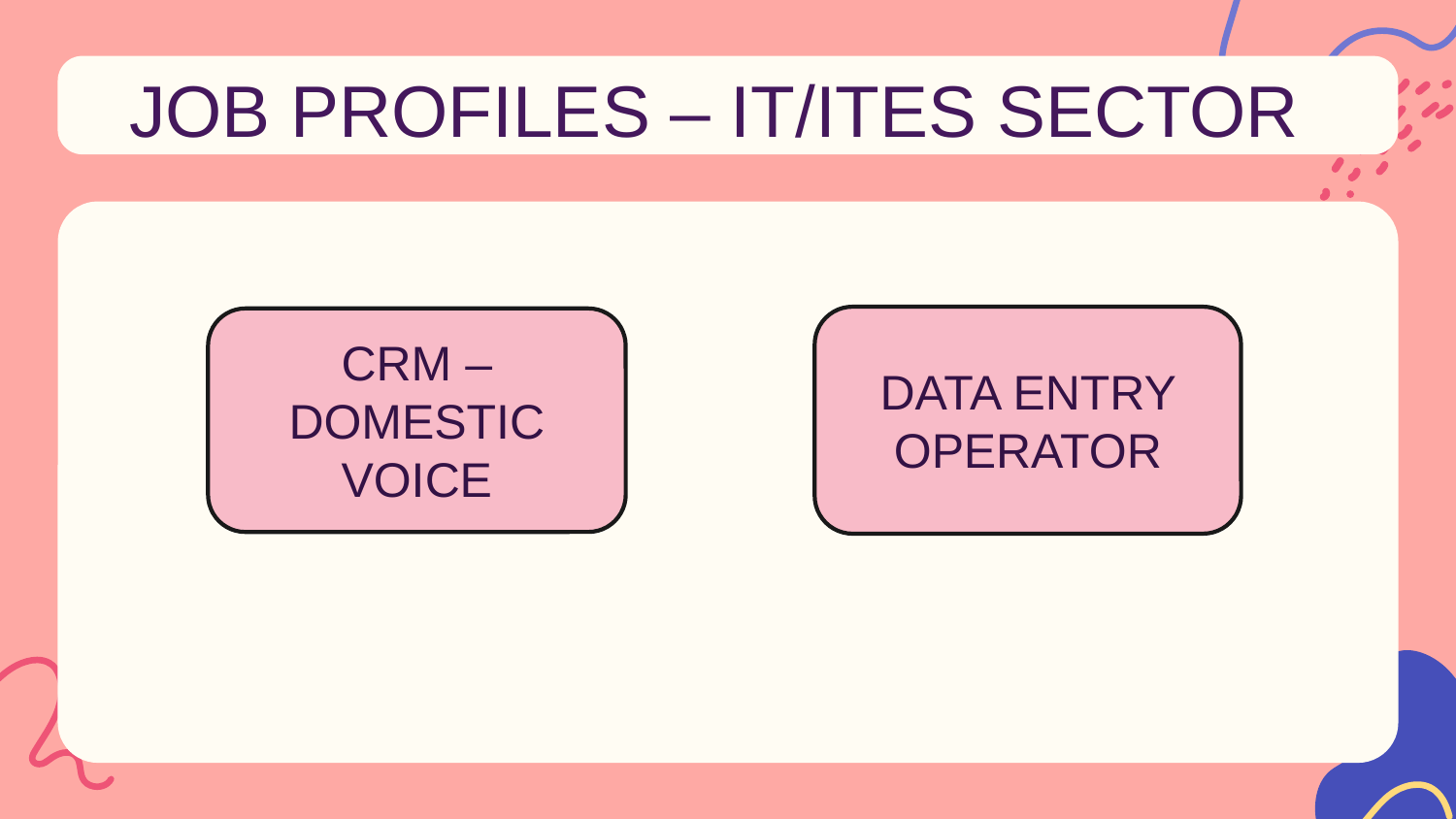

# JOB PROFILES – IT/ITES SECTOR

DATA ENTRY OPERATOR
CRM – DOMESTIC VOICE